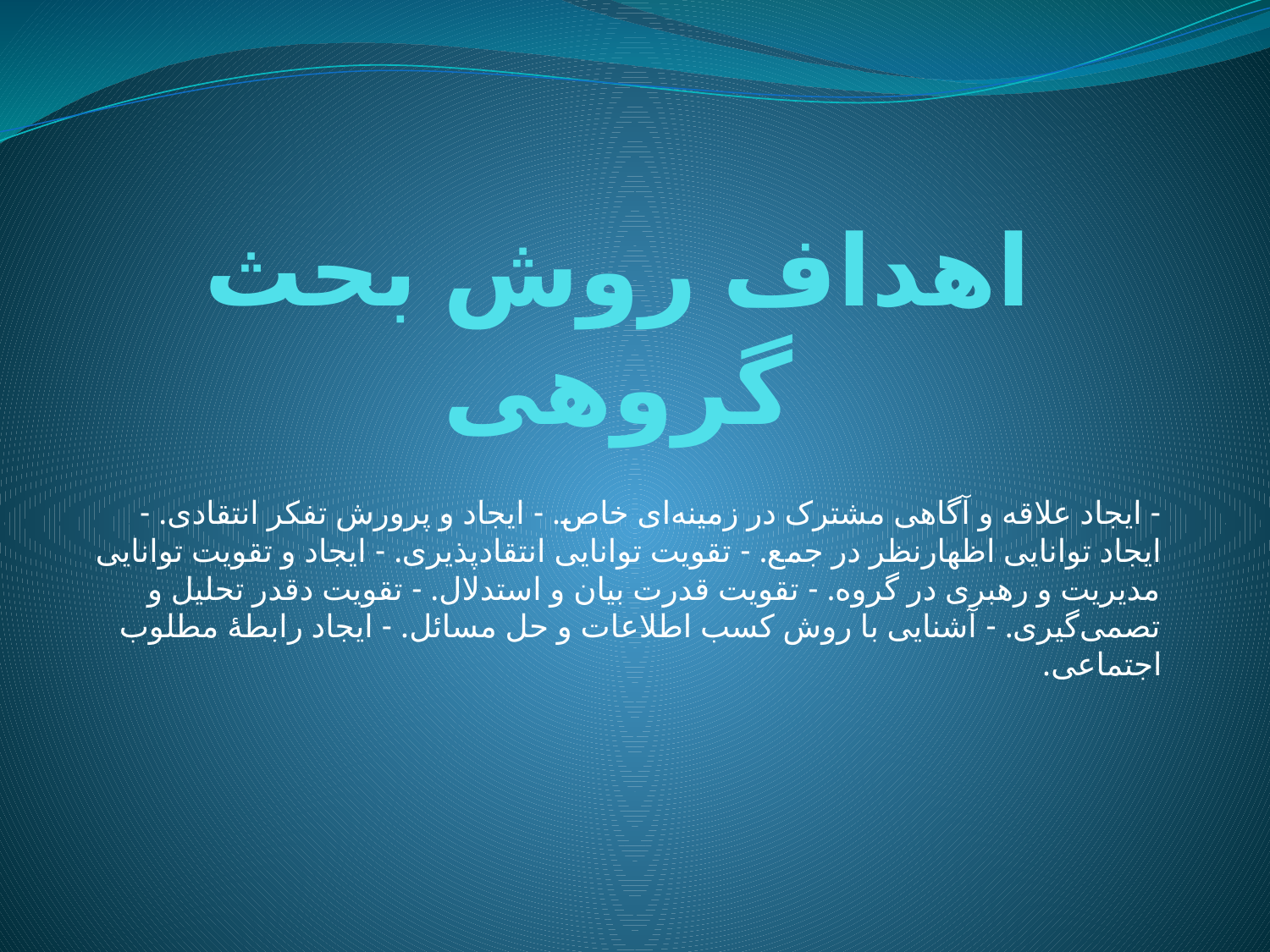

# اهداف روش بحث گروهی
- ايجاد علاقه و آگاهى مشترک در زمينه‌اى خاص. - ايجاد و پرورش تفکر انتقادى. - ايجاد توانايى اظهارنظر در جمع. - تقويت توانايى انتقادپذيرى. - ايجاد و تقويت توانايى مديريت و رهبرى در گروه. - تقويت قدرت بيان و استدلال. - تقويت دقدر تحليل و تصمى‌گيرى. - آشنايى با روش کسب اطلاعات و حل مسائل. - ايجاد رابطهٔ مطلوب اجتماعى.